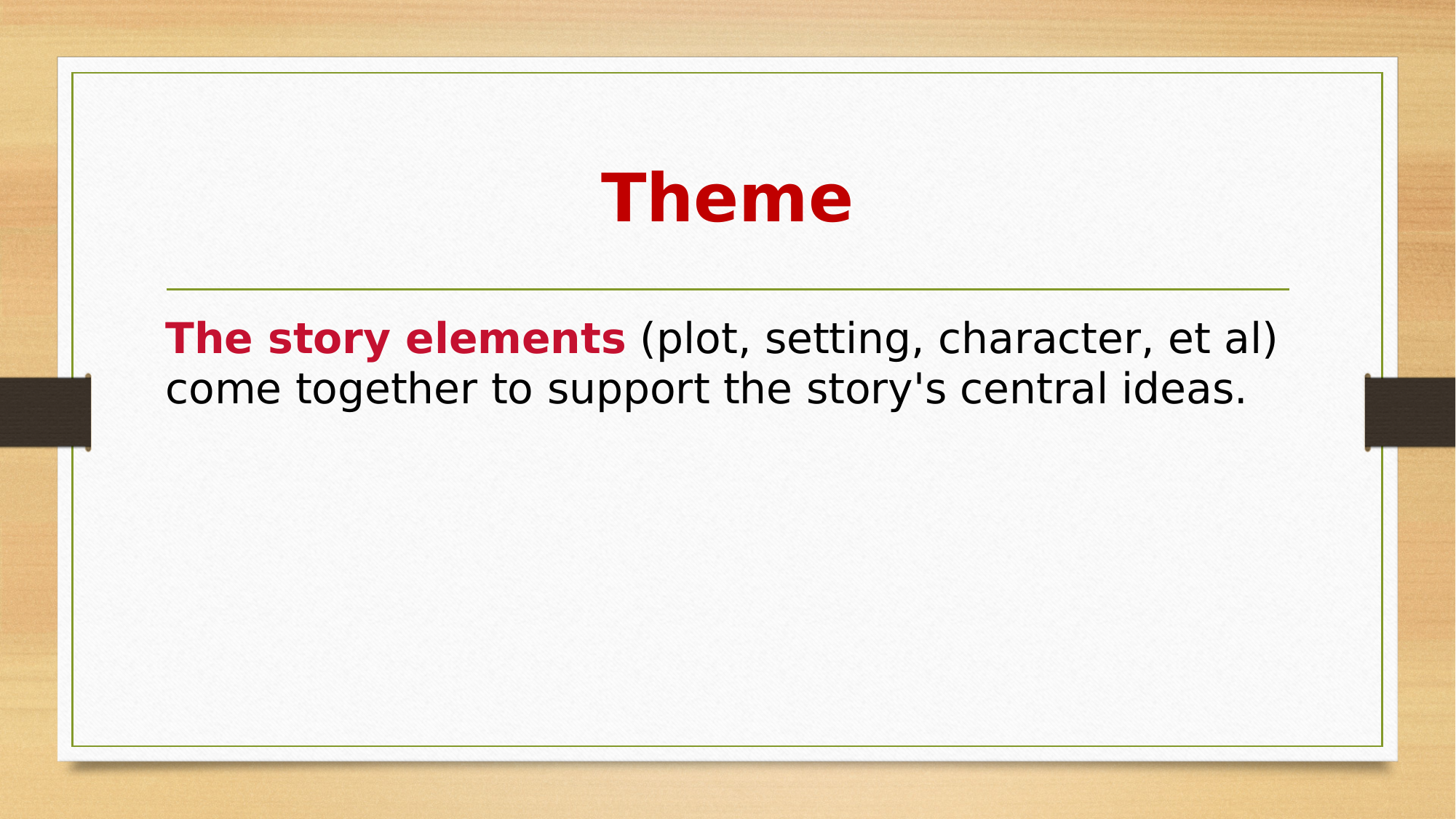

# Theme
The story elements (plot, setting, character, et al) come together to support the story's central ideas.